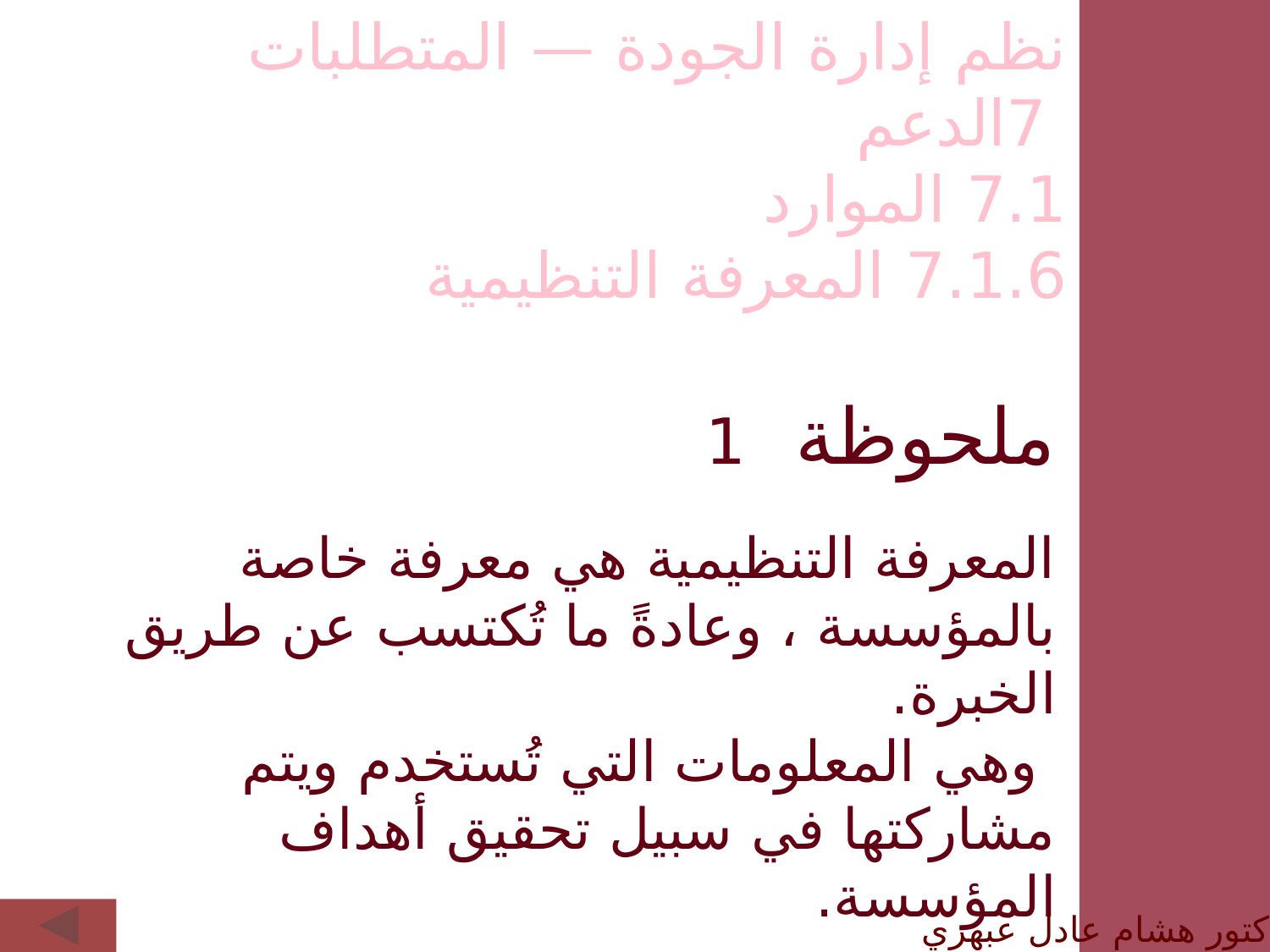

نظم إدارة الجودة — المتطلبات
 7الدعم
7.1 الموارد
7.1.6 المعرفة التنظيمية

ملحوظة  1

المعرفة التنظيمية هي معرفة خاصة بالمؤسسة ، وعادةً ما تُكتسب عن طريق الخبرة.
 وهي المعلومات التي تُستخدم ويتم مشاركتها في سبيل تحقيق أهداف المؤسسة.

الدكتور هشام عادل عبهري